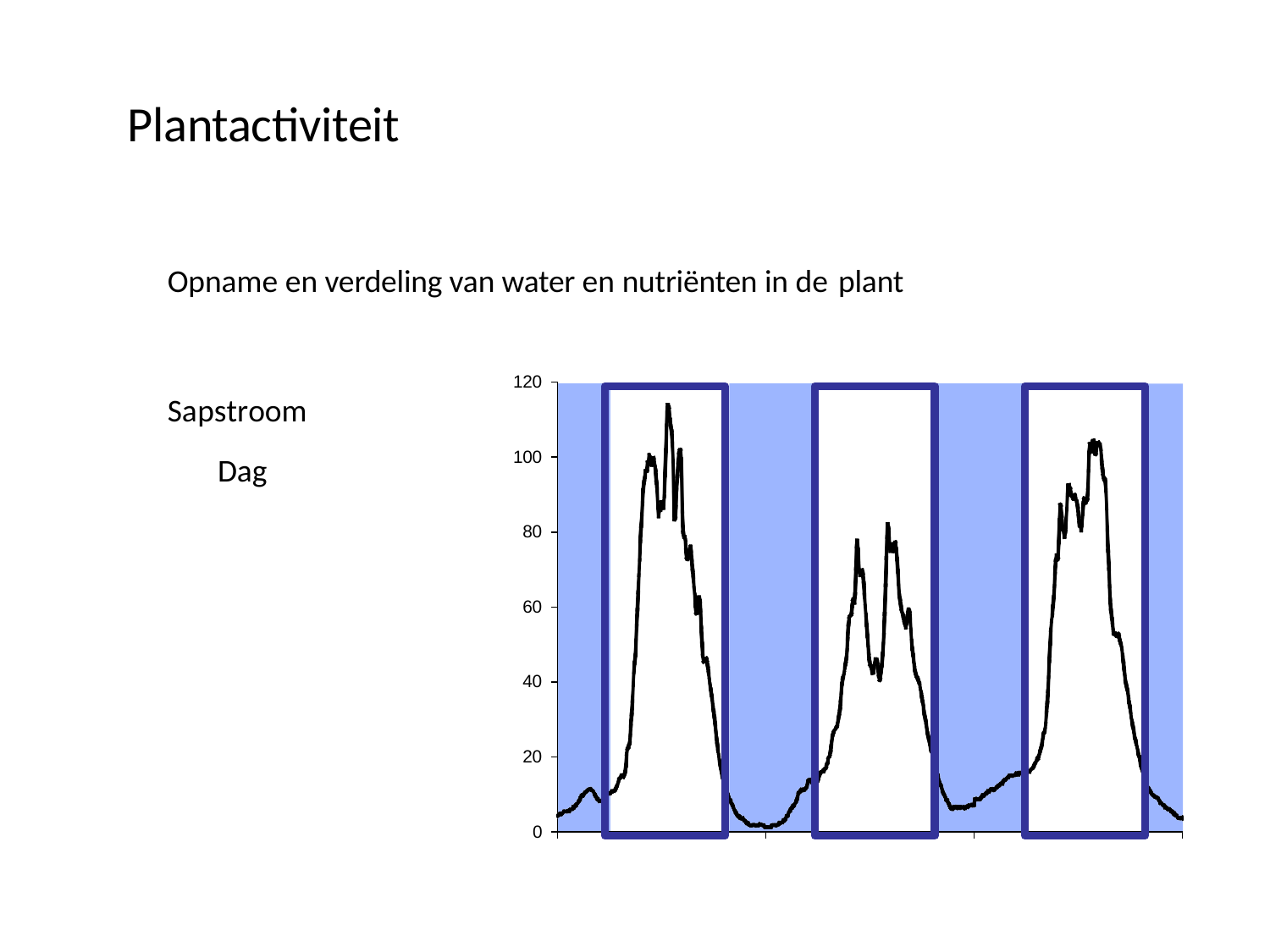

# Plantactiviteit
Opname en verdeling van water en nutriënten in de plant
120

Sapstroom

100
Dag

80

60

40

20

0